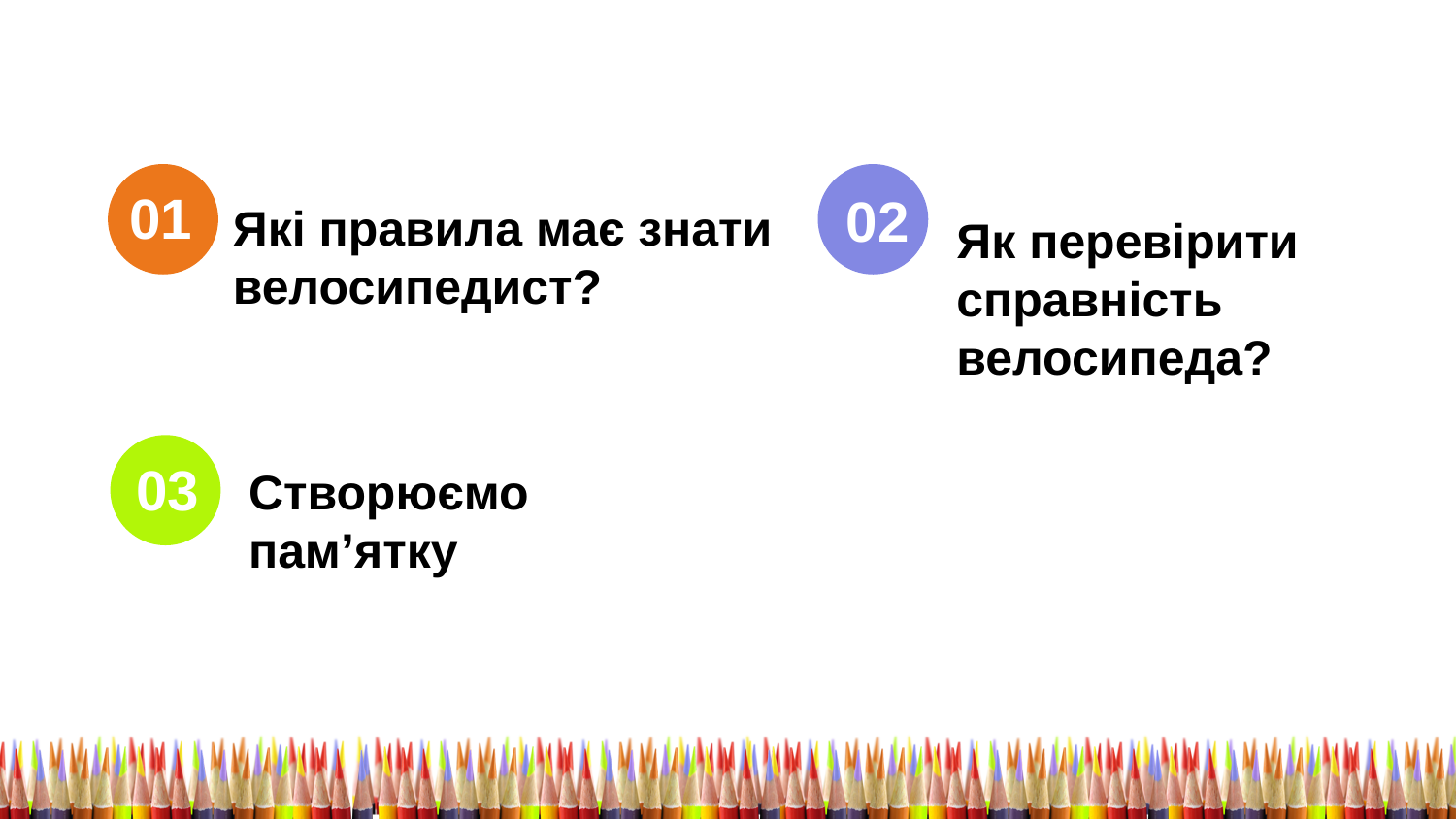

01
02
Які правила має знати велосипедист?
Як перевірити
справність
велосипеда?

03
Створюємо
пам’ятку